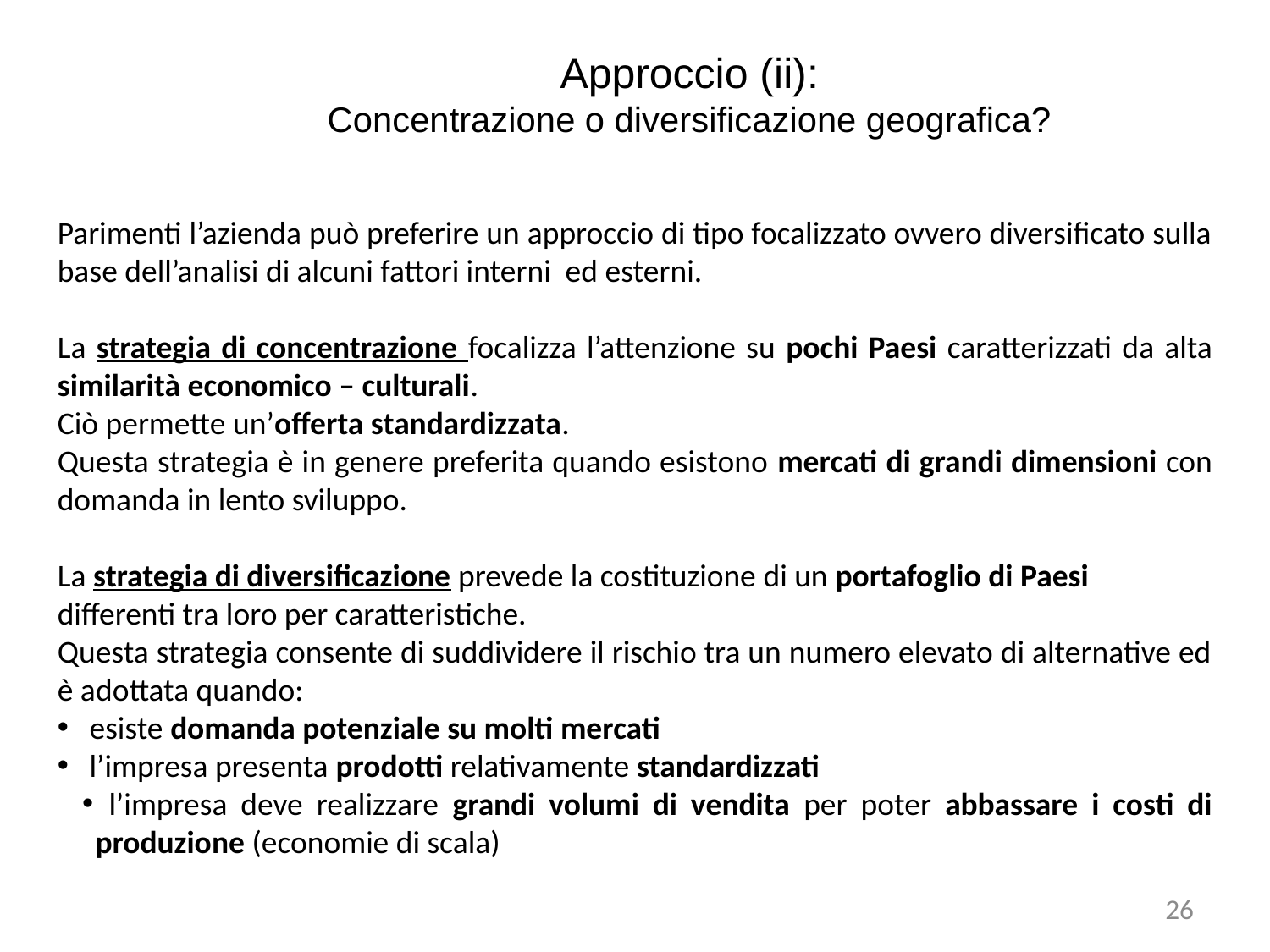

Approccio (ii):
Concentrazione o diversificazione geografica?
Parimenti l’azienda può preferire un approccio di tipo focalizzato ovvero diversificato sulla base dell’analisi di alcuni fattori interni  ed esterni.

La strategia di concentrazione focalizza l’attenzione su pochi Paesi caratterizzati da alta similarità economico – culturali.
Ciò permette un’offerta standardizzata.
Questa strategia è in genere preferita quando esistono mercati di grandi dimensioni con domanda in lento sviluppo.

La strategia di diversificazione prevede la costituzione di un portafoglio di Paesi
differenti tra loro per caratteristiche.
Questa strategia consente di suddividere il rischio tra un numero elevato di alternative ed è adottata quando:
 esiste domanda potenziale su molti mercati
 l’impresa presenta prodotti relativamente standardizzati
 l’impresa deve realizzare grandi volumi di vendita per poter abbassare i costi di produzione (economie di scala)

26